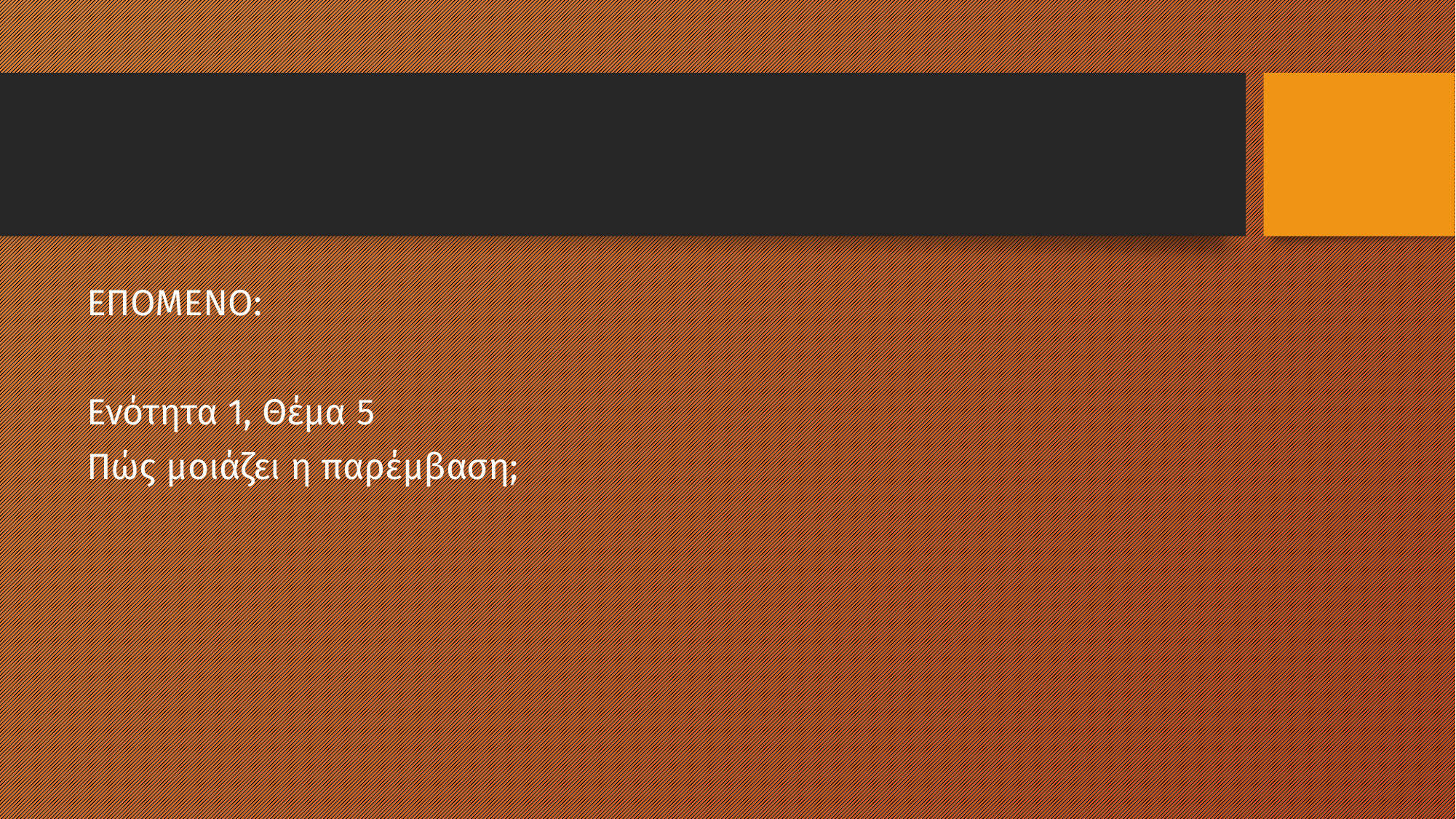

#
ΕΠΟΜΕΝΟ:

Ενότητα 1, Θέμα 5
Πώς μοιάζει η παρέμβαση;